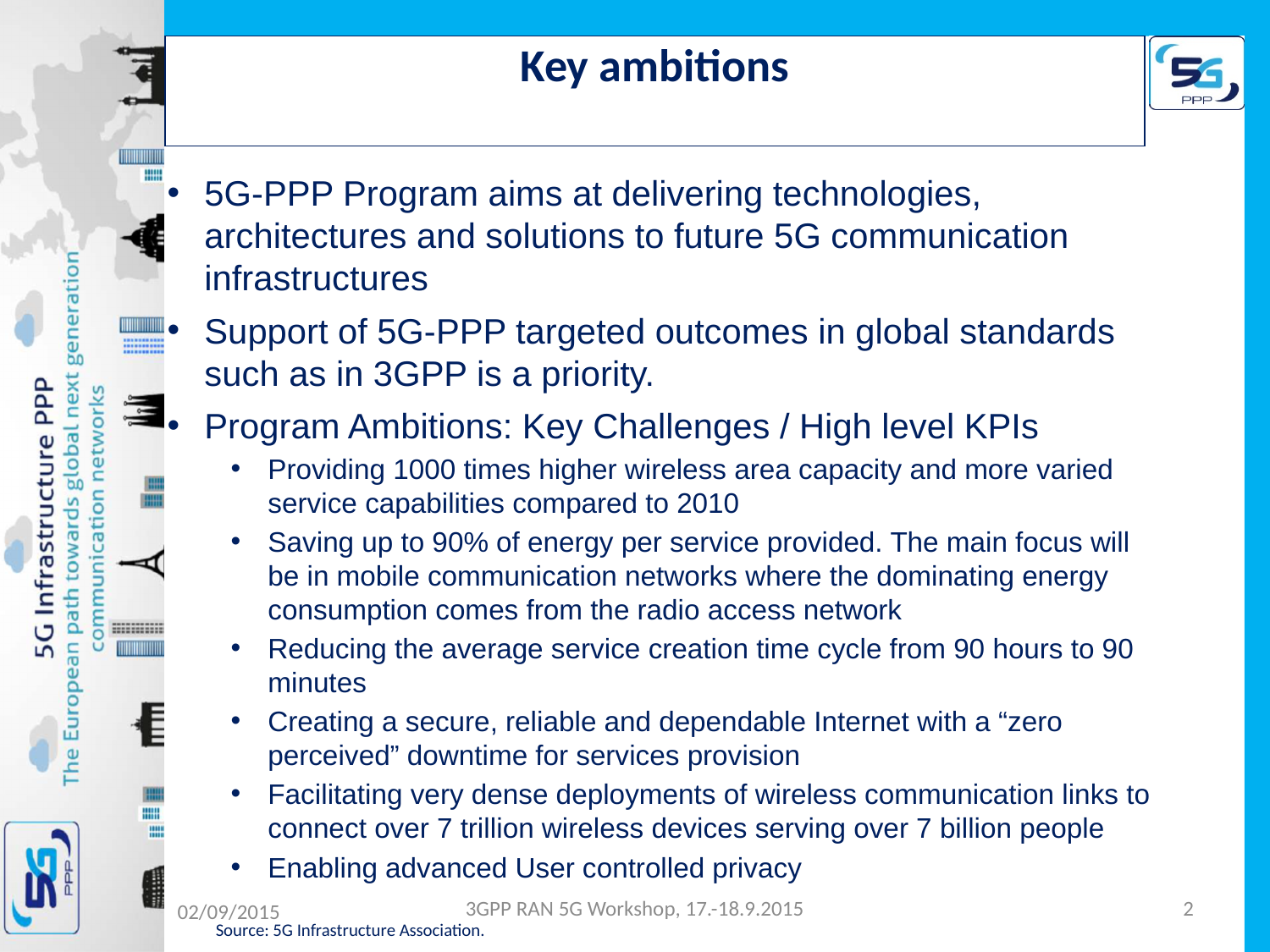

Key ambitions
5G-PPP Program aims at delivering technologies, architectures and solutions to future 5G communication infrastructures
Support of 5G-PPP targeted outcomes in global standards such as in 3GPP is a priority.
Program Ambitions: Key Challenges / High level KPIs
Providing 1000 times higher wireless area capacity and more varied service capabilities compared to 2010
Saving up to 90% of energy per service provided. The main focus will be in mobile communication networks where the dominating energy consumption comes from the radio access network
Reducing the average service creation time cycle from 90 hours to 90 minutes
Creating a secure, reliable and dependable Internet with a “zero perceived” downtime for services provision
Facilitating very dense deployments of wireless communication links to connect over 7 trillion wireless devices serving over 7 billion people
Enabling advanced User controlled privacy

3GPP RAN 5G Workshop, 17.-18.9.2015
2
02/09/2015
Source: 5G Infrastructure Association.